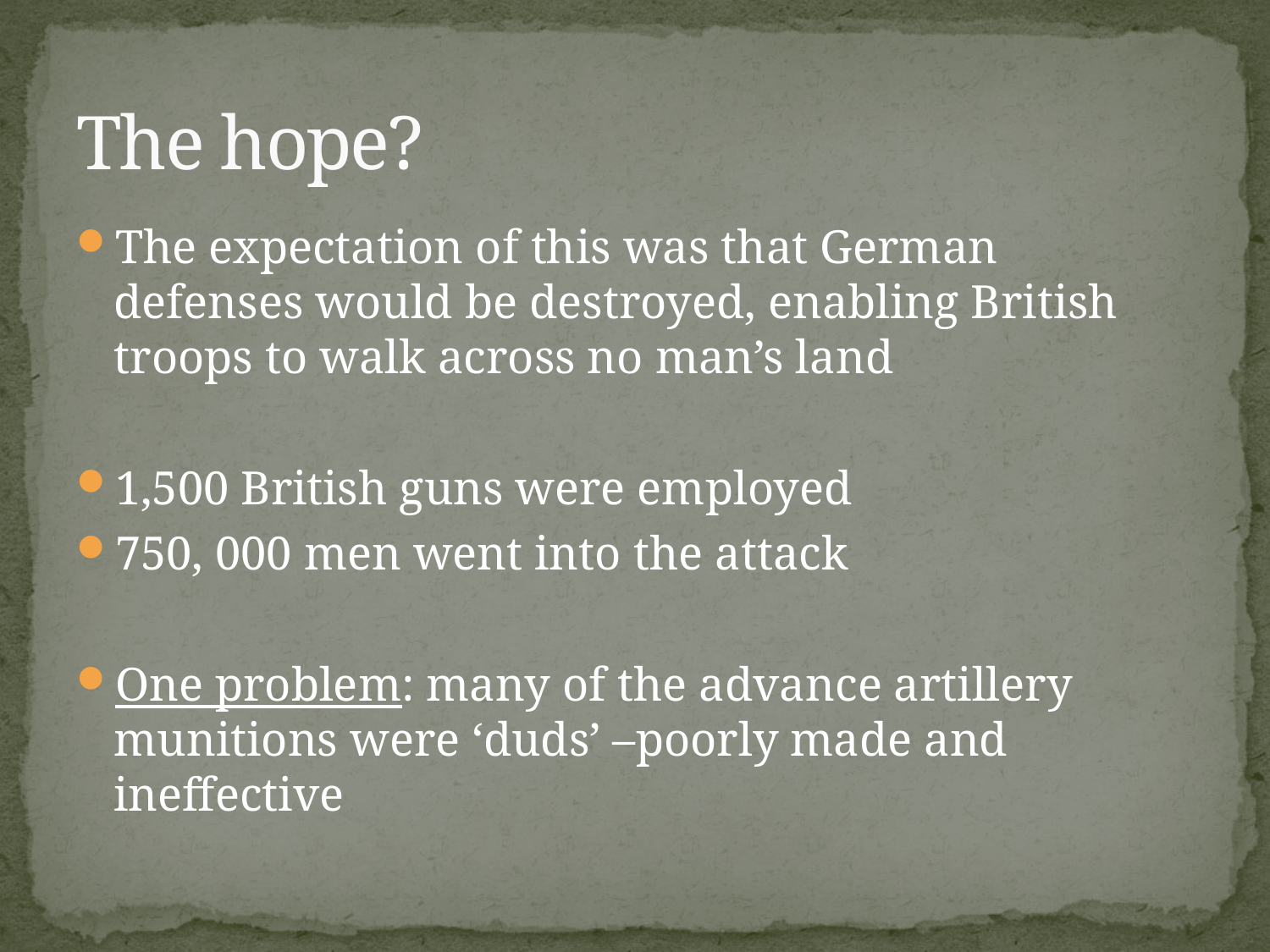

# The hope?
The expectation of this was that German defenses would be destroyed, enabling British troops to walk across no man’s land

1,500 British guns were employed
750, 000 men went into the attack

One problem: many of the advance artillery munitions were ‘duds’ –poorly made and ineffective